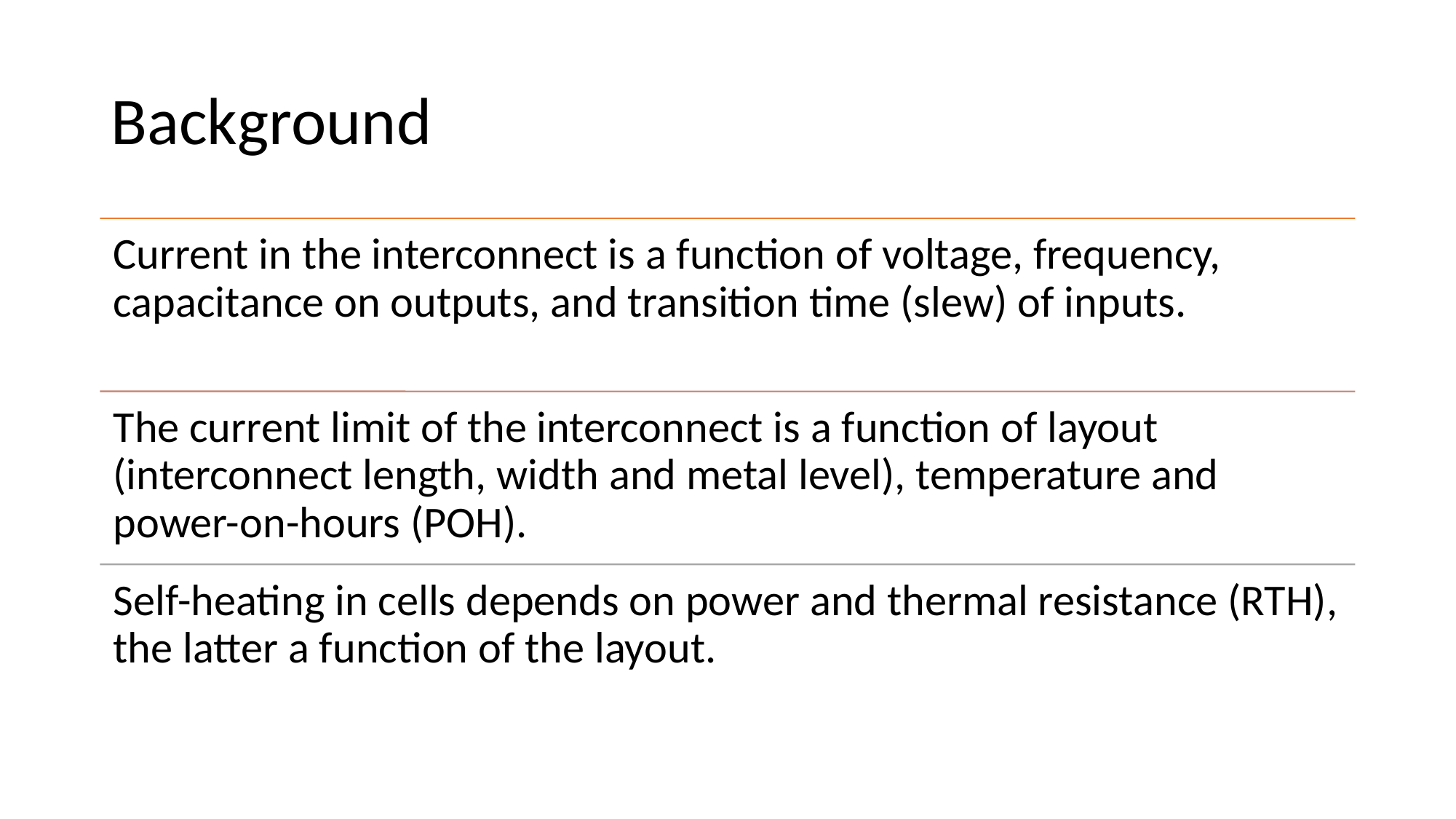

# Background
Current in the interconnect is a function of voltage, frequency, capacitance on outputs, and transition time (slew) of inputs.
The current limit of the interconnect is a function of layout (interconnect length, width and metal level), temperature and power-on-hours (POH).
Self-heating in cells depends on power and thermal resistance (RTH), the latter a function of the layout.